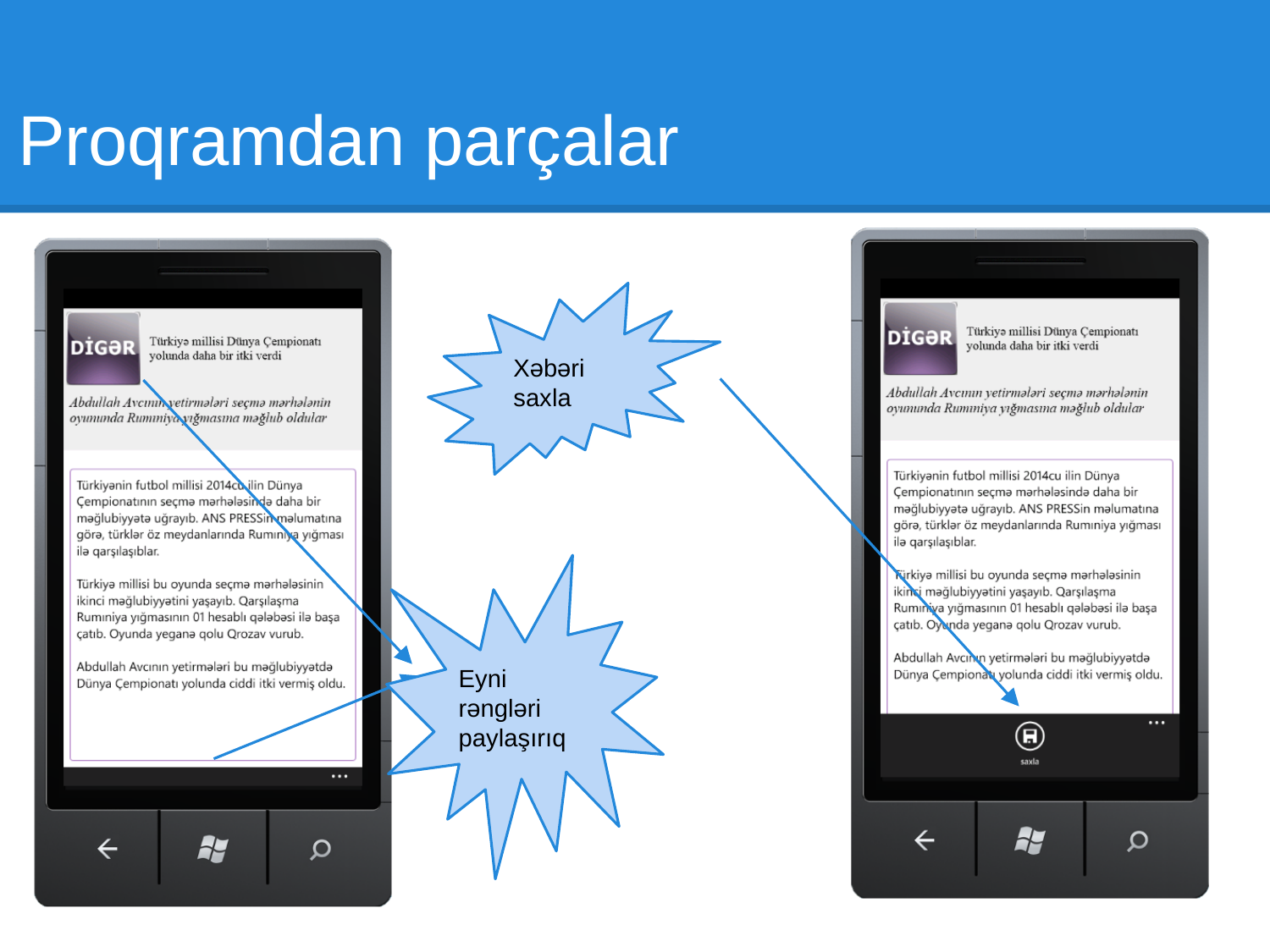

Proqramdan parçalar

Xəbəri saxla
Eyni rəngləri paylaşırıq